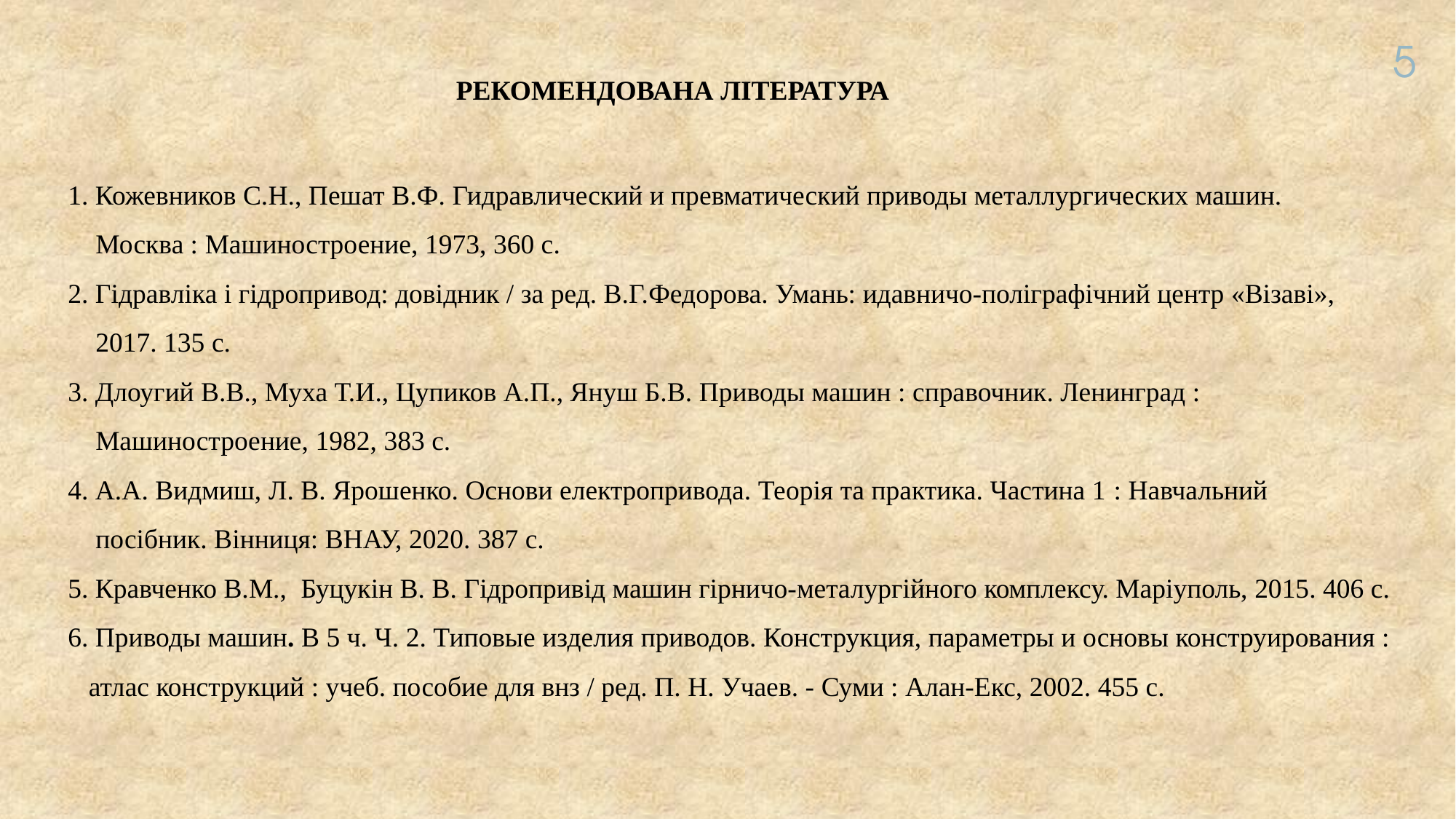

5
РЕКОМЕНДОВАНА ЛІТЕРАТУРА
1. Кожевников С.Н., Пешат В.Ф. Гидравлический и превматический приводы металлургических машин.
    Москва : Машиностроение, 1973, 360 с.
2. Гідравліка і гідропривод: довідник / за ред. В.Г.Федорова. Умань: идавничо-поліграфічний центр «Візаві»,
    2017. 135 с.
3. Длоугий В.В., Муха Т.И., Цупиков А.П., Януш Б.В. Приводы машин : справочник. Ленинград :
    Машиностроение, 1982, 383 с.
4. А.А. Видмиш, Л. В. Ярошенко. Основи електропривода. Теорія та практика. Частина 1 : Навчальний
    посібник. Вінниця: ВНАУ, 2020. 387 с.
5. Кравченко В.М.,  Буцукін В. В. Гідропривід машин гірничо-металургійного комплексу. Маріуполь, 2015. 406 с.
6. Приводы машин. В 5 ч. Ч. 2. Типовые изделия приводов. Конструкция, параметры и основы конструирования :
   атлас конструкций : учеб. пособие для внз / ред. П. Н. Учаев. - Суми : Алан-Екс, 2002. 455 c.